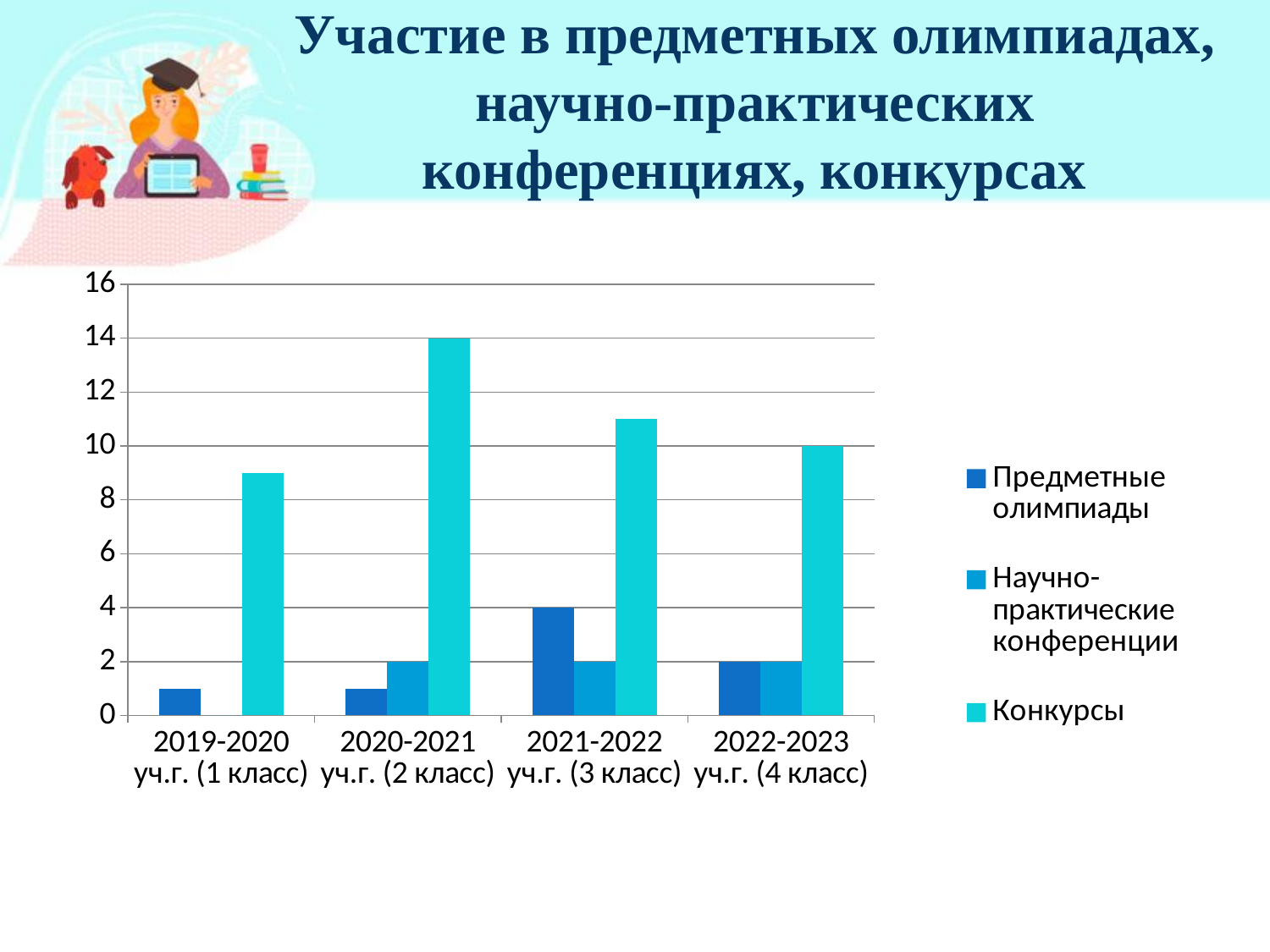

# Участие в предметных олимпиадах, научно-практических конференциях, конкурсах

### Chart

| Category | Предметные олимпиады | Научно-практические конференции | Конкурсы |
|---|---|---|---|
| 2019-2020 уч.г. (1 класс) | 1.0 | 0.0 | 9.0 |
| 2020-2021 уч.г. (2 класс) | 1.0 | 2.0 | 14.0 |
| 2021-2022 уч.г. (3 класс) | 4.0 | 2.0 | 11.0 |
| 2022-2023 уч.г. (4 класс) | 2.0 | 2.0 | 10.0 |